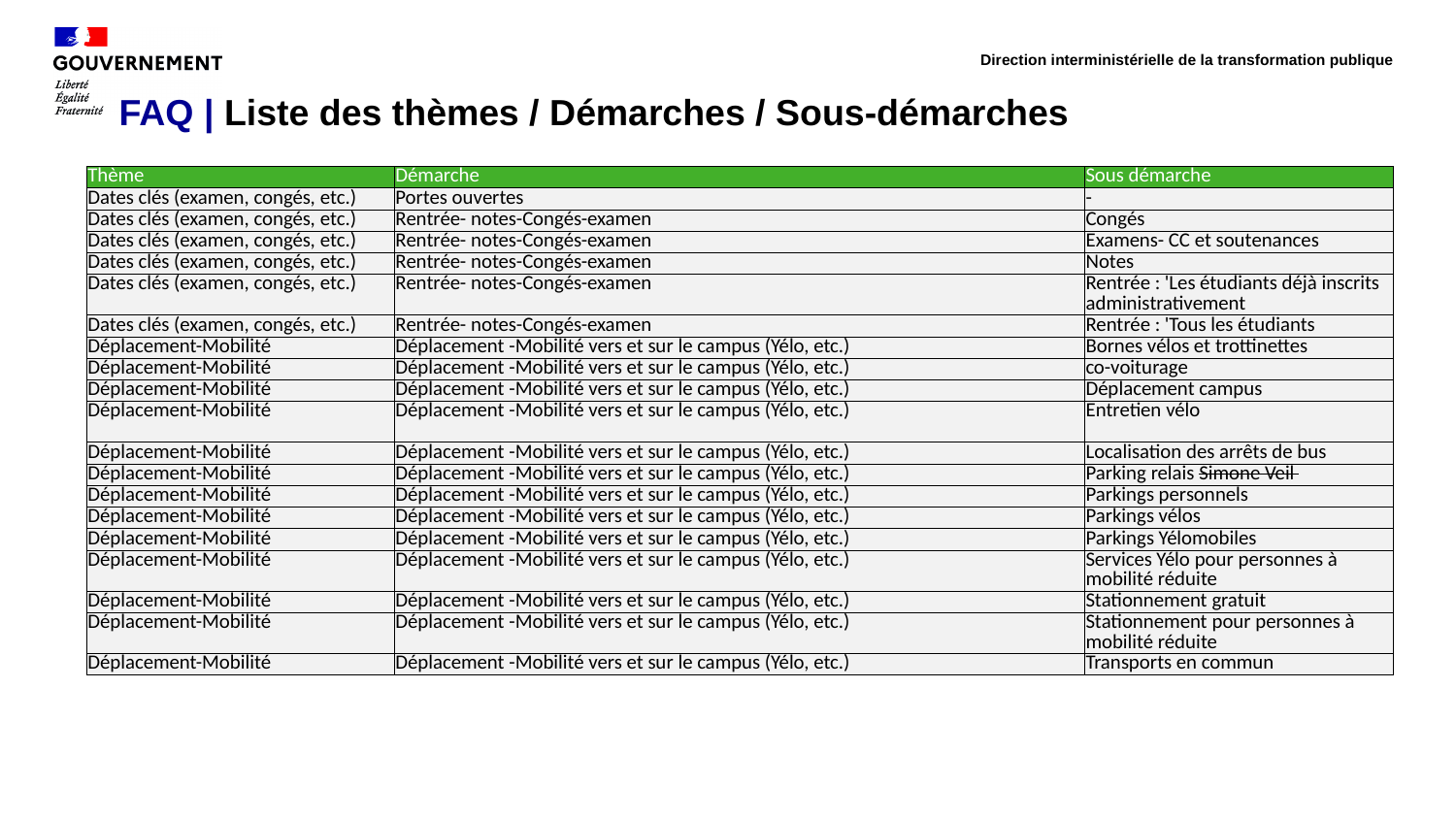

Direction interministérielle de la transformation publique
FAQ | Liste des thèmes / Démarches / Sous-démarches
| Thème | Démarche | Sous démarche |
| --- | --- | --- |
| Dates clés (examen, congés, etc.) | Portes ouvertes | - |
| Dates clés (examen, congés, etc.) | Rentrée- notes-Congés-examen | Congés |
| Dates clés (examen, congés, etc.) | Rentrée- notes-Congés-examen | Examens- CC et soutenances |
| Dates clés (examen, congés, etc.) | Rentrée- notes-Congés-examen | Notes |
| Dates clés (examen, congés, etc.) | Rentrée- notes-Congés-examen | Rentrée : 'Les étudiants déjà inscrits administrativement |
| Dates clés (examen, congés, etc.) | Rentrée- notes-Congés-examen | Rentrée : 'Tous les étudiants |
| Déplacement-Mobilité | Déplacement -Mobilité vers et sur le campus (Yélo, etc.) | Bornes vélos et trottinettes |
| Déplacement-Mobilité | Déplacement -Mobilité vers et sur le campus (Yélo, etc.) | co-voiturage |
| Déplacement-Mobilité | Déplacement -Mobilité vers et sur le campus (Yélo, etc.) | Déplacement campus |
| Déplacement-Mobilité | Déplacement -Mobilité vers et sur le campus (Yélo, etc.) | Entretien vélo |
| Déplacement-Mobilité | Déplacement -Mobilité vers et sur le campus (Yélo, etc.) | Localisation des arrêts de bus |
| Déplacement-Mobilité | Déplacement -Mobilité vers et sur le campus (Yélo, etc.) | Parking relais Simone Veil |
| Déplacement-Mobilité | Déplacement -Mobilité vers et sur le campus (Yélo, etc.) | Parkings personnels |
| Déplacement-Mobilité | Déplacement -Mobilité vers et sur le campus (Yélo, etc.) | Parkings vélos |
| Déplacement-Mobilité | Déplacement -Mobilité vers et sur le campus (Yélo, etc.) | Parkings Yélomobiles |
| Déplacement-Mobilité | Déplacement -Mobilité vers et sur le campus (Yélo, etc.) | Services Yélo pour personnes à mobilité réduite |
| Déplacement-Mobilité | Déplacement -Mobilité vers et sur le campus (Yélo, etc.) | Stationnement gratuit |
| Déplacement-Mobilité | Déplacement -Mobilité vers et sur le campus (Yélo, etc.) | Stationnement pour personnes à mobilité réduite |
| Déplacement-Mobilité | Déplacement -Mobilité vers et sur le campus (Yélo, etc.) | Transports en commun |